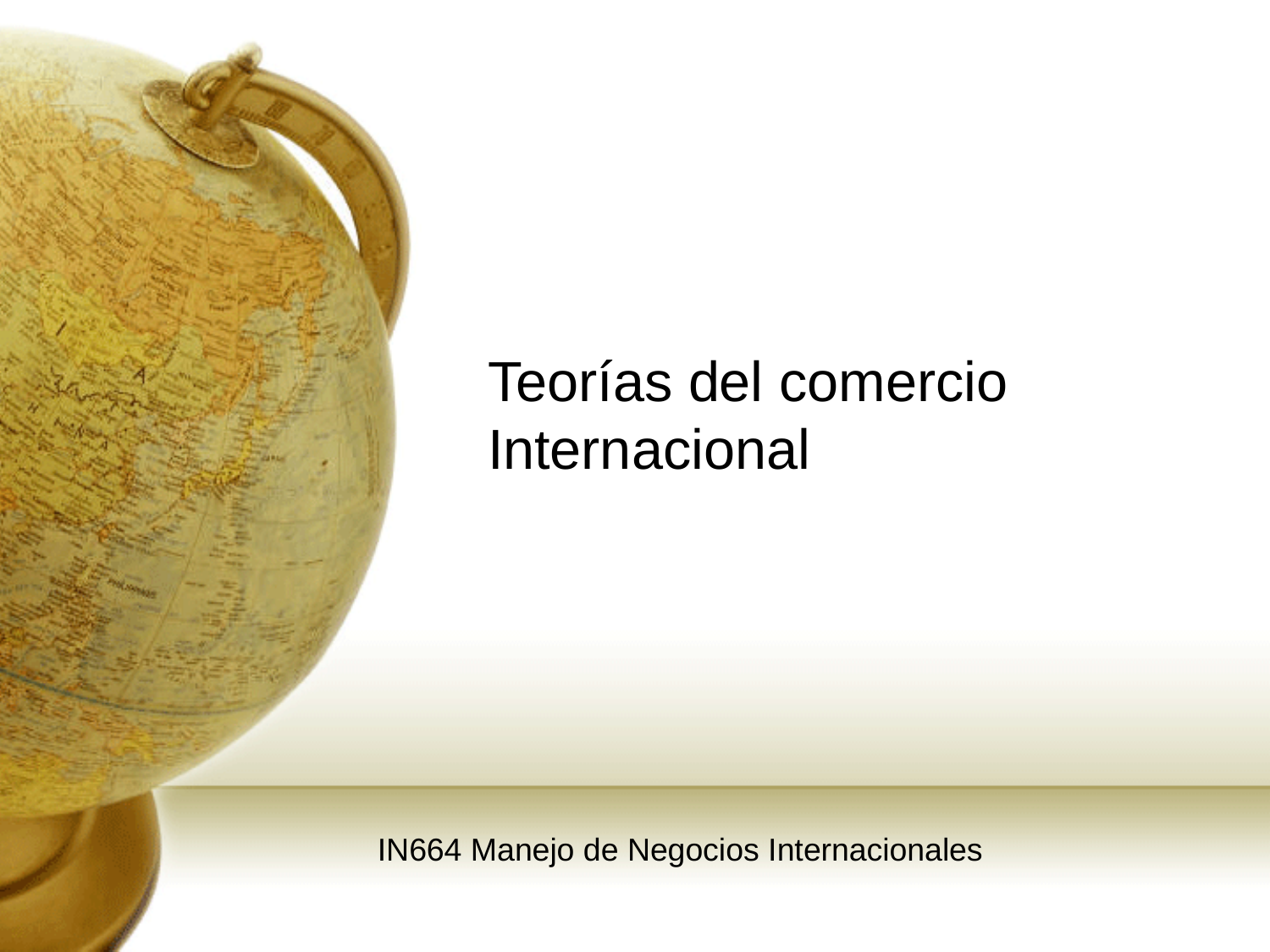

# Teorías del comercio Internacional
IN664 Manejo de Negocios Internacionales